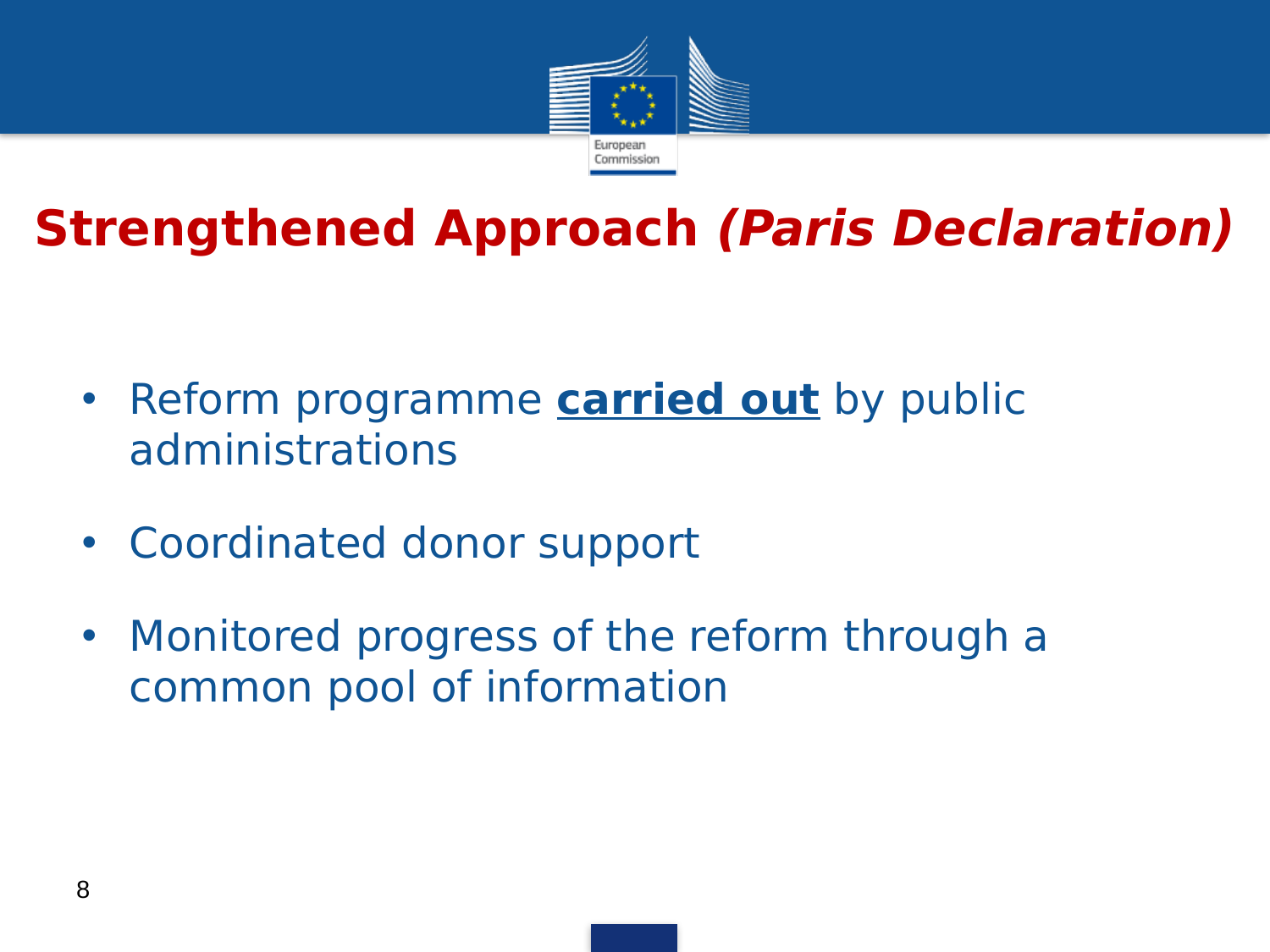

# Strengthened Approach (Paris Declaration)

Reform programme carried out by public administrations
Coordinated donor support
Monitored progress of the reform through a common pool of information

8